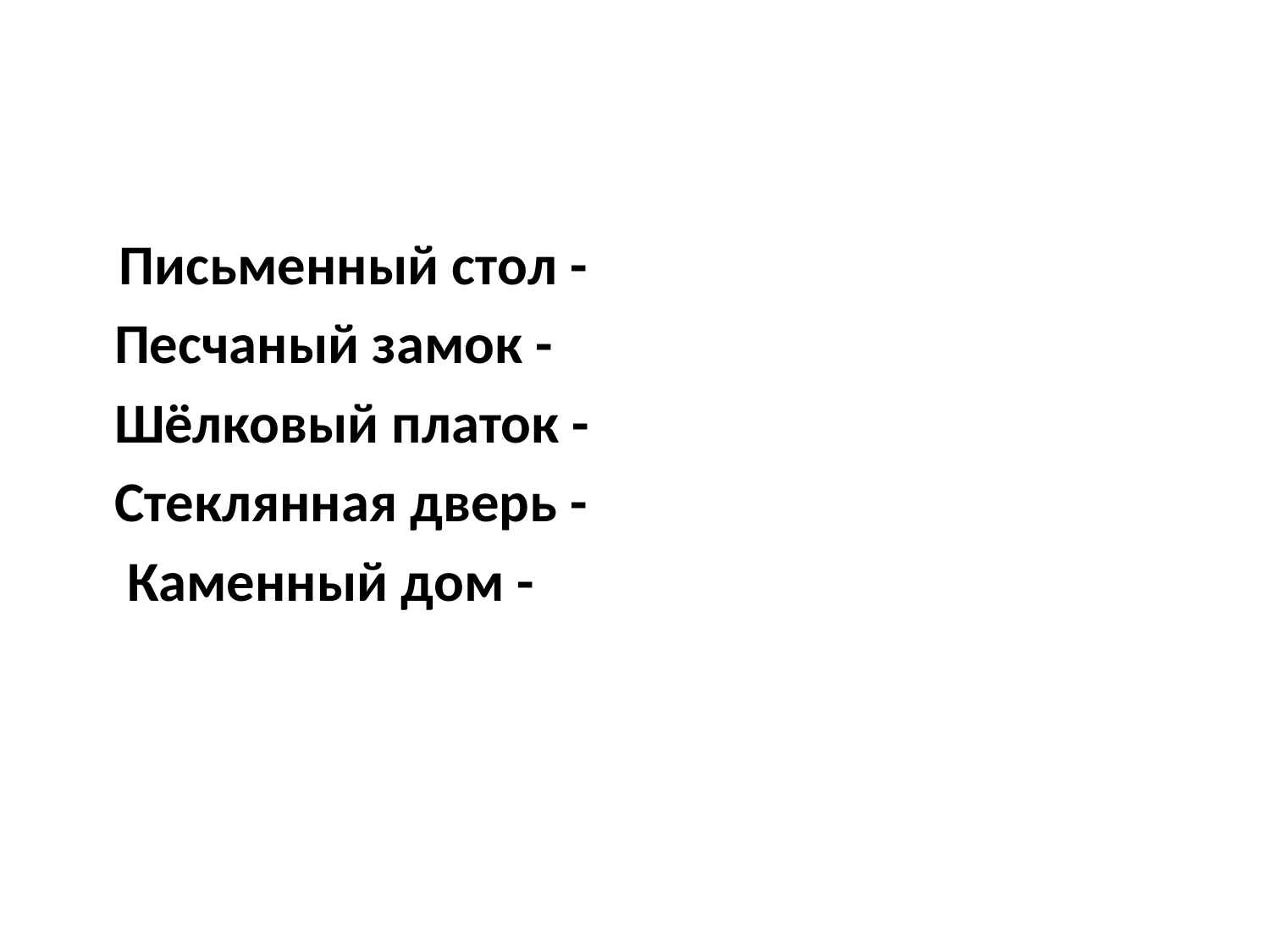

#
   Письменный стол -
   Песчаный замок -
   Шёлковый платок -
   Стеклянная дверь -
    Каменный дом -